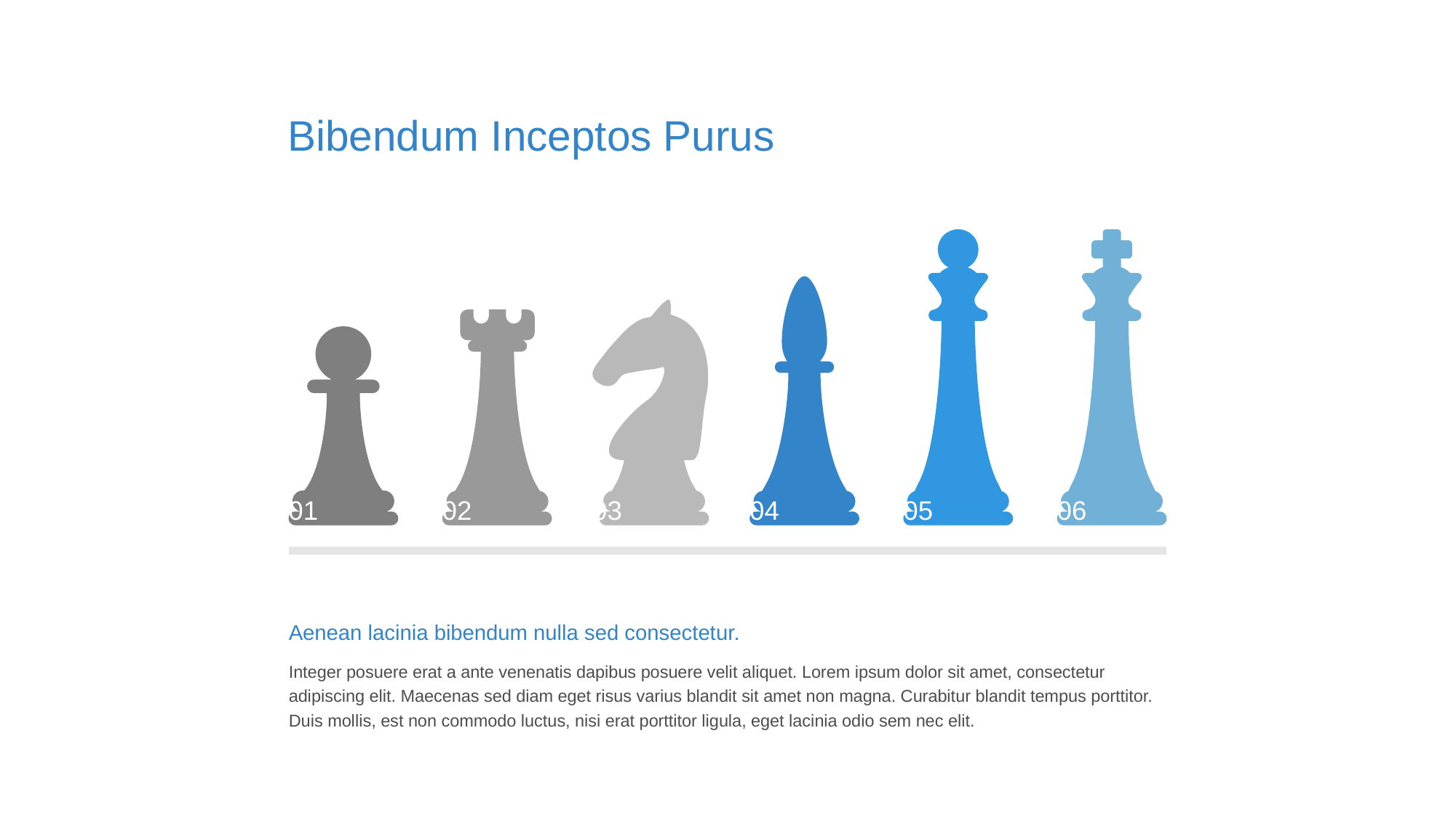

Bibendum Inceptos Purus
05
06
04
03
02
01

Aenean lacinia bibendum nulla sed consectetur.
Integer posuere erat a ante venenatis dapibus posuere velit aliquet. Lorem ipsum dolor sit amet, consectetur adipiscing elit. Maecenas sed diam eget risus varius blandit sit amet non magna. Curabitur blandit tempus porttitor. Duis mollis, est non commodo luctus, nisi erat porttitor ligula, eget lacinia odio sem nec elit.